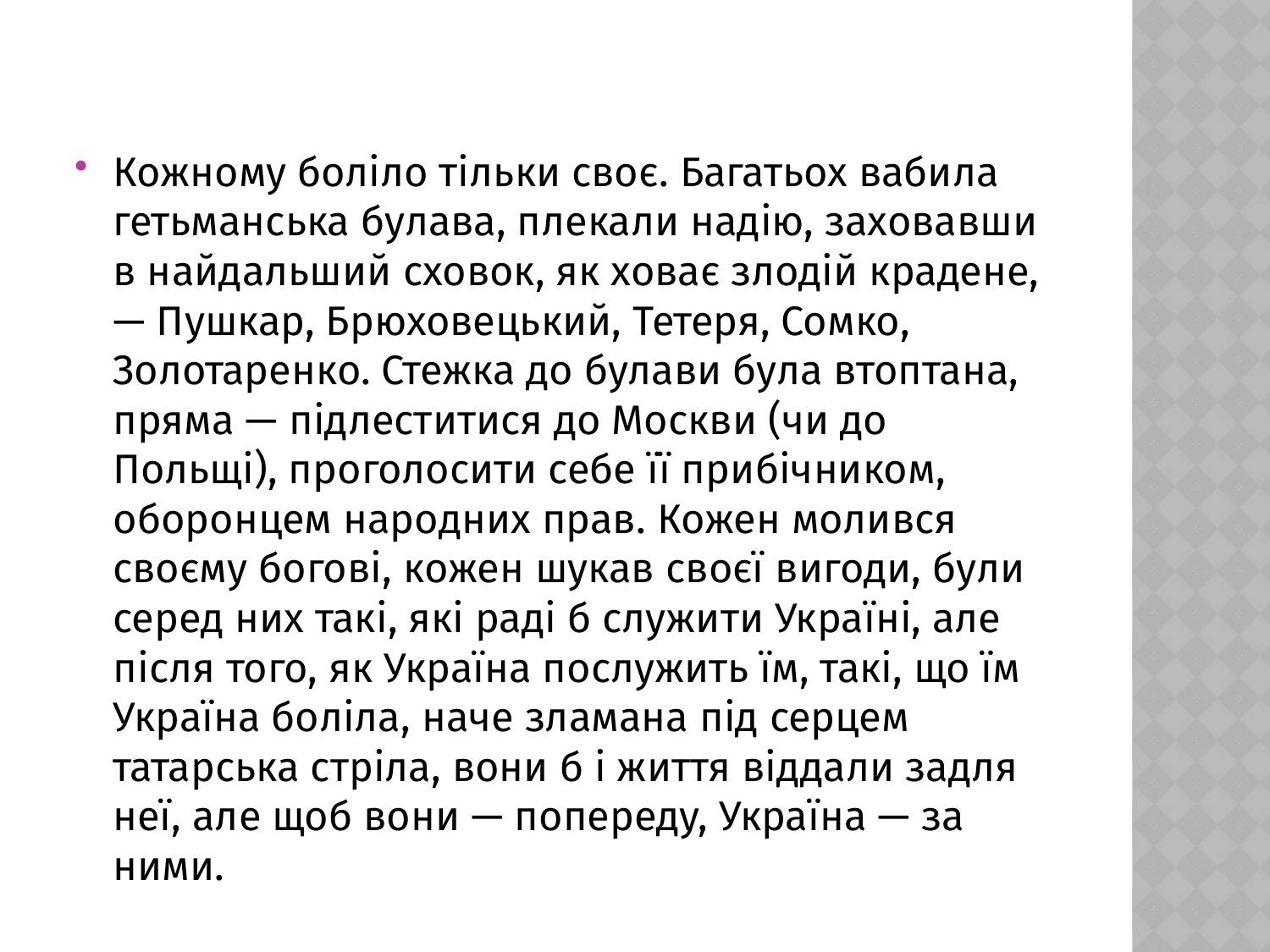

#
Кожному боліло тільки своє. Багатьох вабила гетьманська булава, плекали надію, заховавши в найдальший сховок, як ховає злодій крадене, — Пушкар, Брюховецький, Тетеря, Сомко, Золотаренко. Стежка до булави була втоптана, пряма — підлеститися до Москви (чи до Польщі), проголосити себе її прибічником, оборонцем народних прав. Кожен молився своєму богові, кожен шукав своєї вигоди, були серед них такі, які раді б служити Україні, але після того, як Україна послужить їм, такі, що їм Україна боліла, наче зламана під серцем татарська стріла, вони б і життя віддали задля неї, але щоб вони — попереду, Україна — за ними.